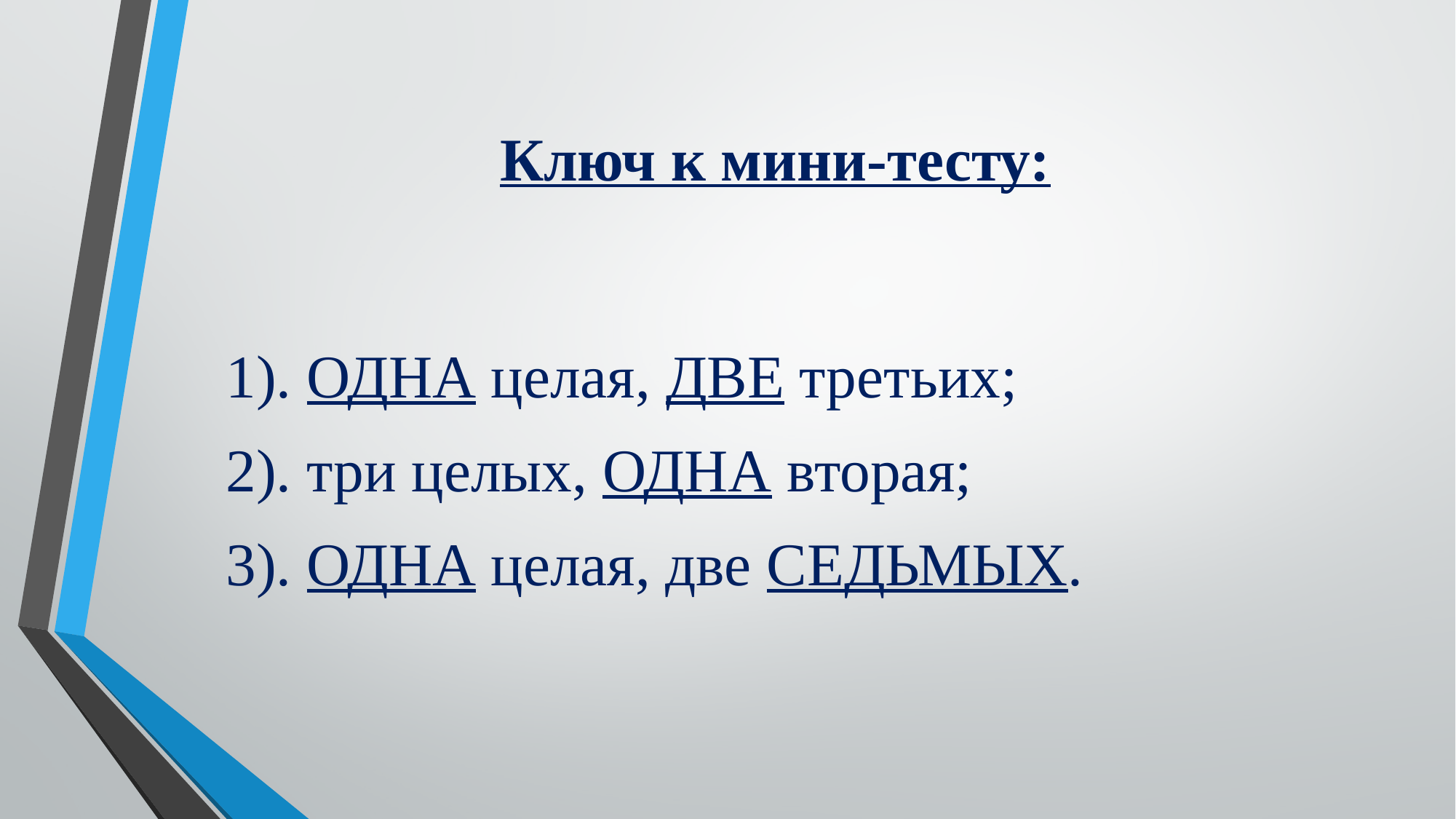

# Ключ к мини-тесту:
1). ОДНА целая, ДВЕ третьих;
2). три целых, ОДНА вторая;
3). ОДНА целая, две СЕДЬМЫХ.